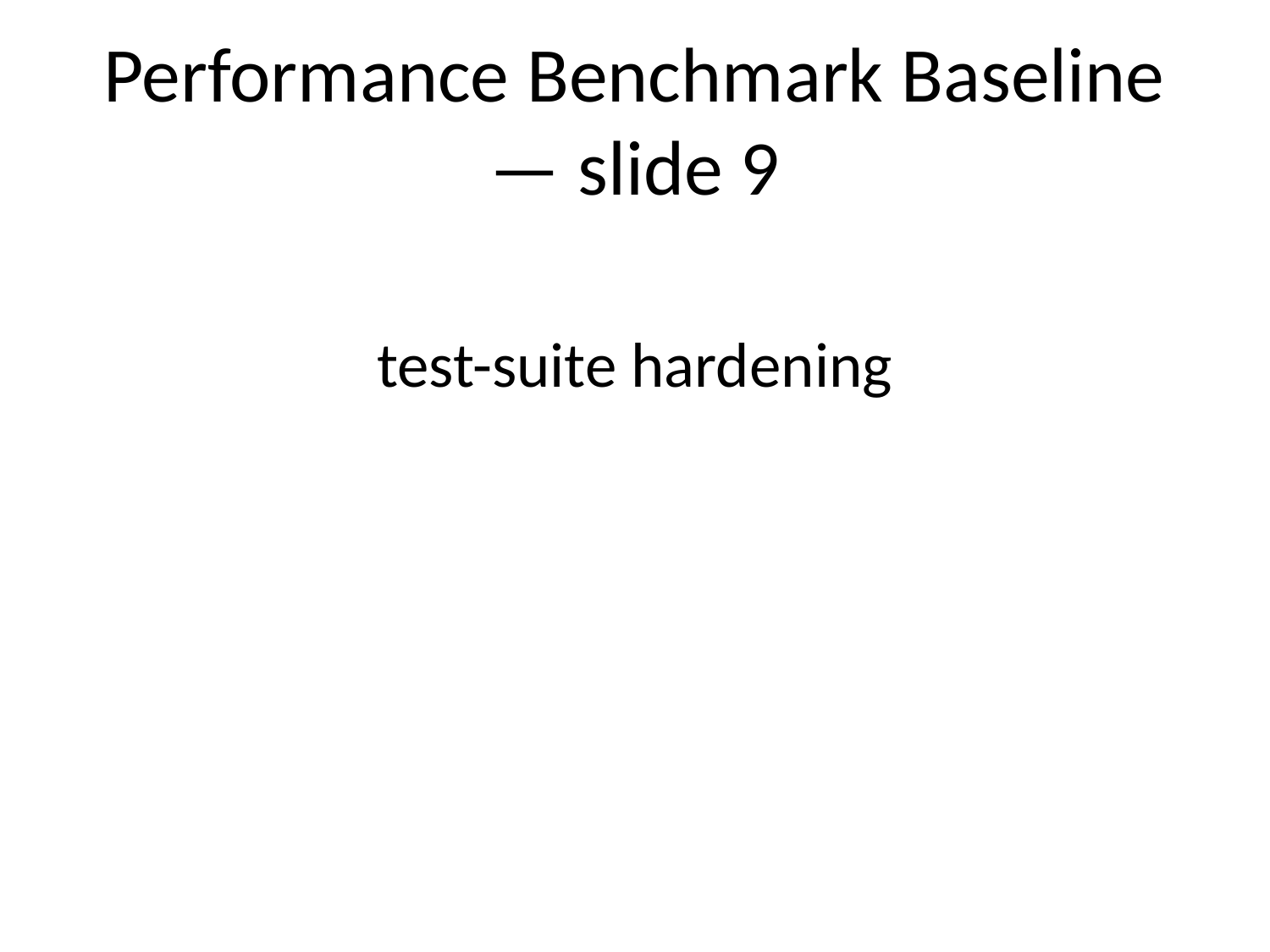

# Performance Benchmark Baseline — slide 9
test-suite hardening